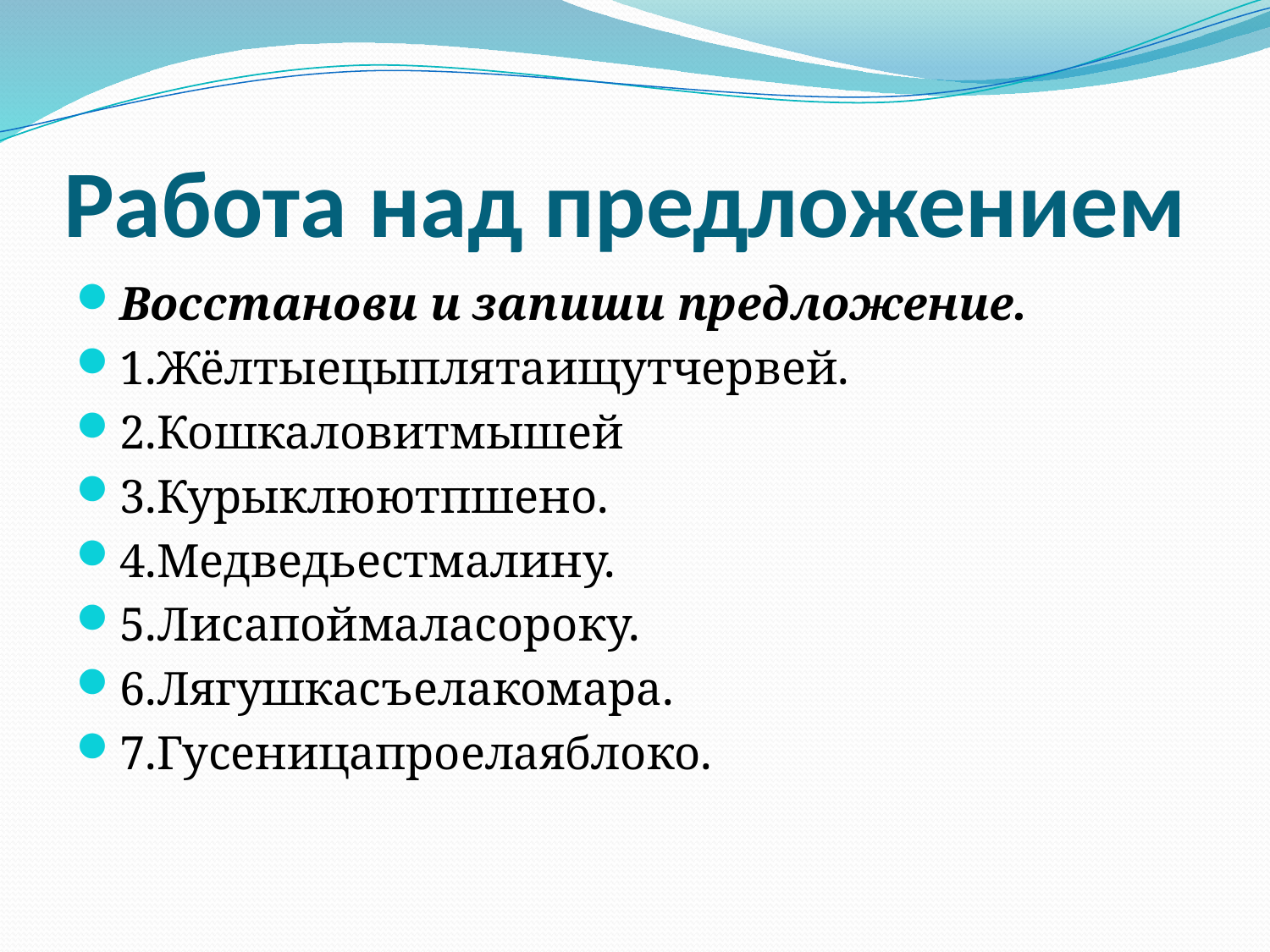

# Работа над предложением
Восстанови и запиши предложение.
1.Жёлтыецыплятаищутчервей.
2.Кошкаловитмышей
3.Курыклюютпшено.
4.Медведьестмалину.
5.Лисапоймаласороку.
6.Лягушкасъелакомара.
7.Гусеницапроелаяблоко.